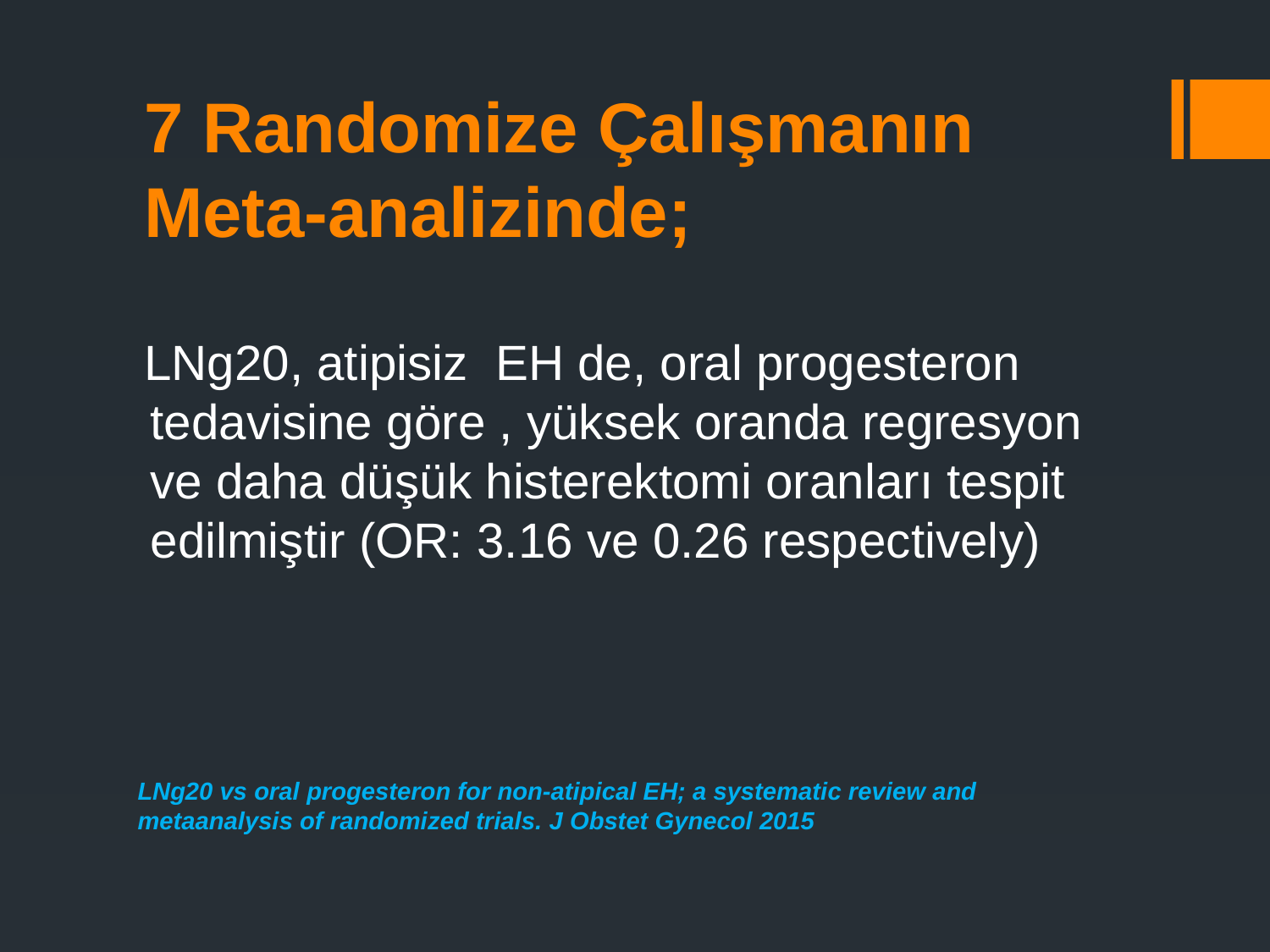

7 Randomize Çalışmanın Meta-analizinde;

LNg20, atipisiz  EH de, oral progesteron tedavisine göre , yüksek oranda regresyon  ve daha düşük histerektomi oranları tespit edilmiştir (OR: 3.16 ve 0.26 respectively)

LNg20 vs oral progesteron for non-atipical EH; a systematic review and metaanalysis of randomized trials. J Obstet Gynecol 2015